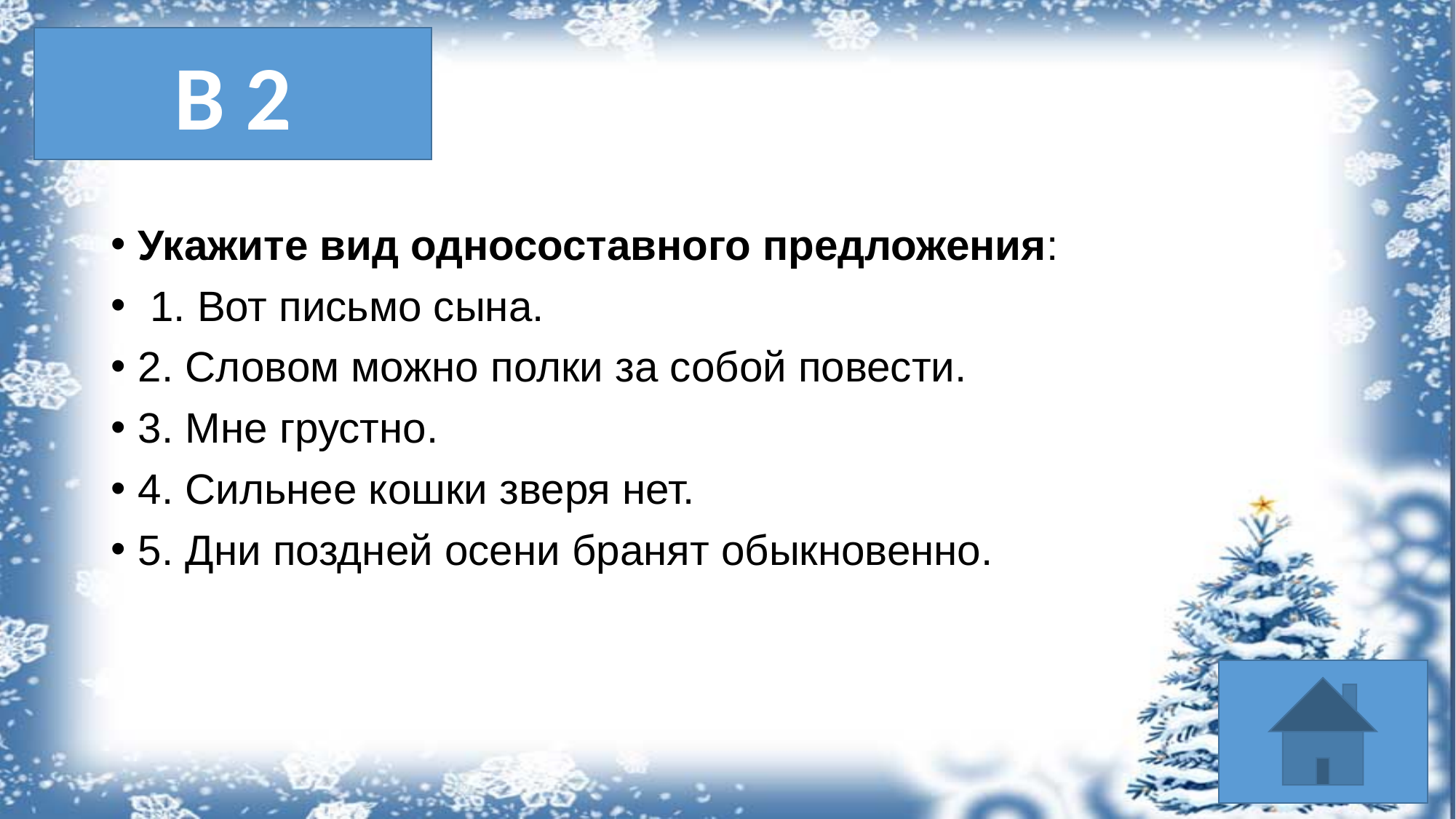

В 2
#
Укажите вид односоставного предложения:
 1. Вот письмо сына.
2. Словом можно полки за собой повести.
3. Мне грустно.
4. Сильнее кошки зверя нет.
5. Дни поздней осени бранят обыкновенно.